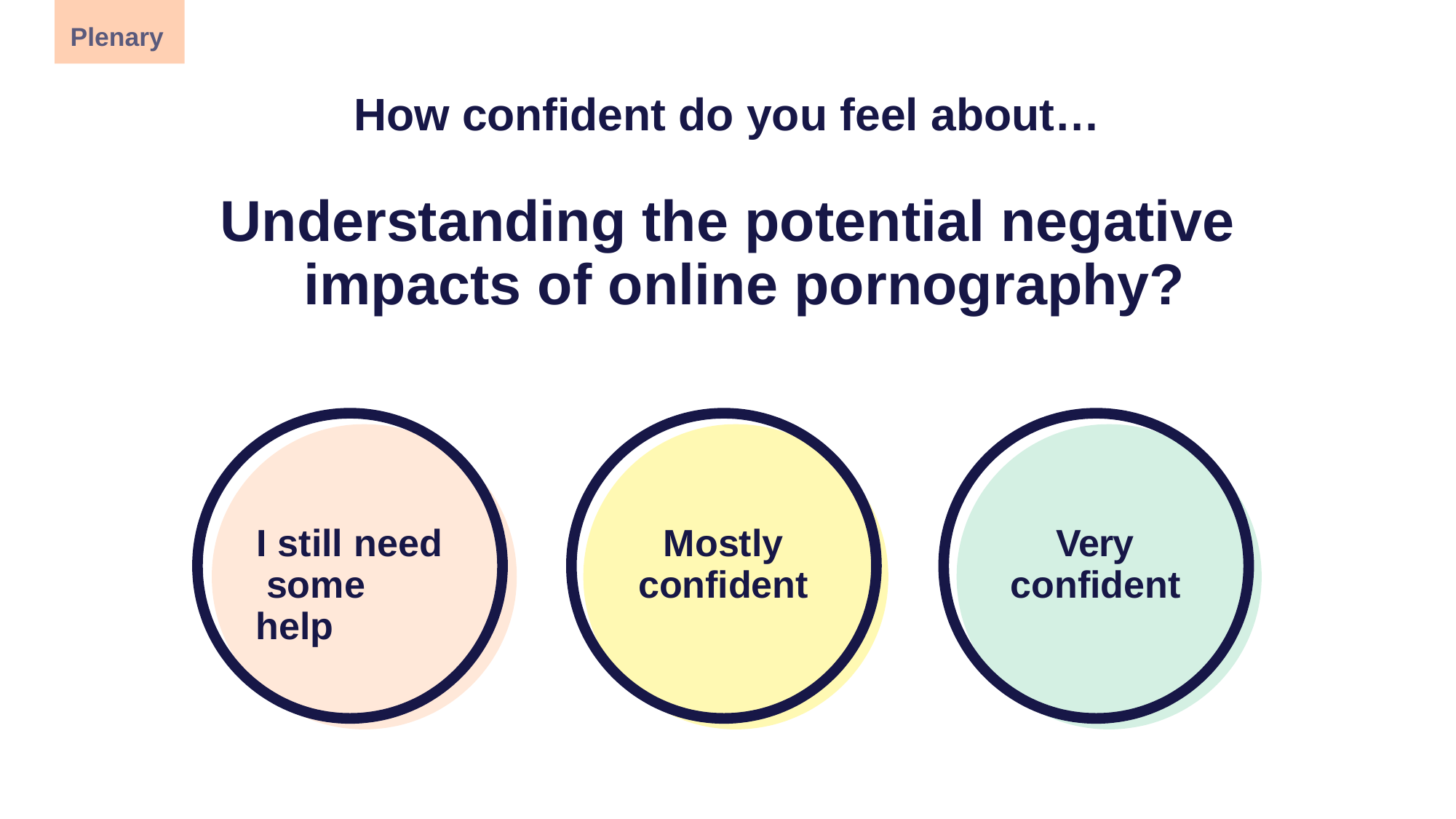

Plenary
# How confident do you feel about…
Understanding the potential negative  impacts of online pornography?

I still need  some help
Mostly  confident
Very  confident